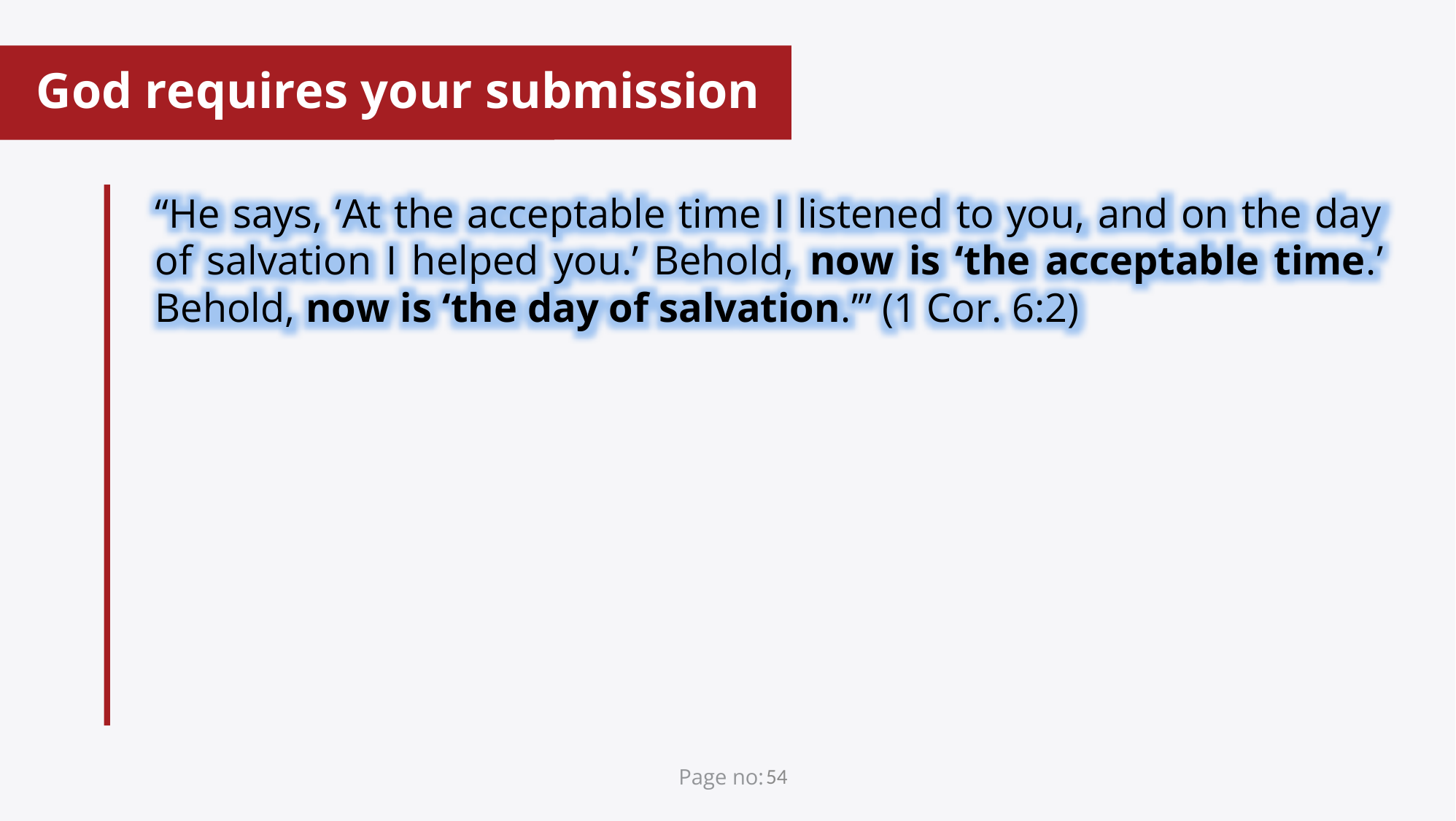

God requires your submission
“He says, ‘At the acceptable time I listened to you, and on the day of salvation I helped you.’ Behold, now is ‘the acceptable time.’ Behold, now is ‘the day of salvation.’” (1 Cor. 6:2)